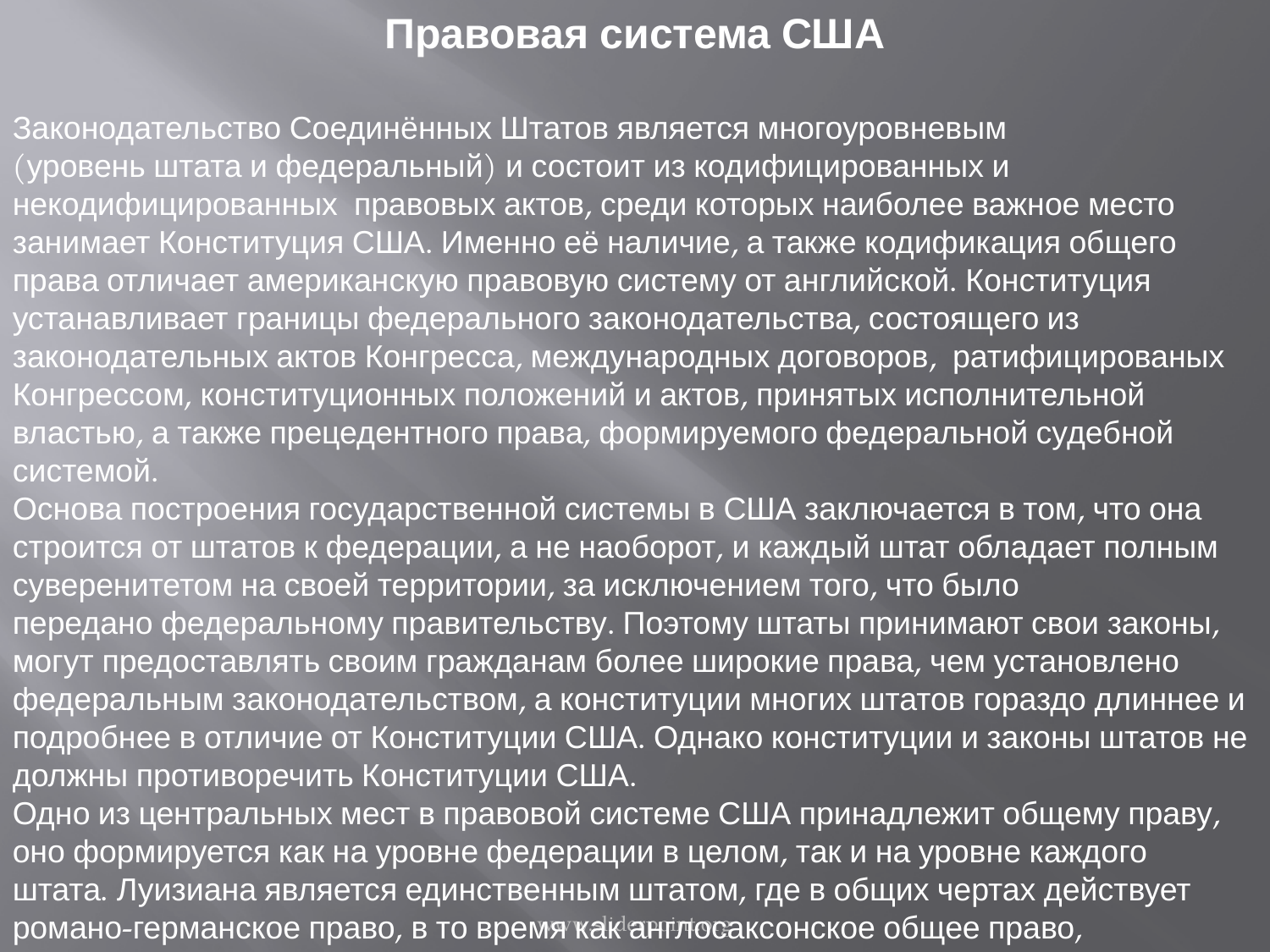

Правовая система США

Законодательство Соединённых Штатов является многоуровневым (уровень штата и федеральный) и состоит из кодифицированных и некодифицированных  правовых актов, среди которых наиболее важное место занимает Конституция США. Именно её наличие, а также кодификация общего права отличает американскую правовую систему от английской. Конституция устанавливает границы федерального законодательства, состоящего из законодательных актов Конгресса, международных договоров,  ратифицированых  Конгрессом, конституционных положений и актов, принятых исполнительной властью, а также прецедентного права, формируемого федеральной судебной системой.
Основа построения государственной системы в США заключается в том, что она строится от штатов к федерации, а не наоборот, и каждый штат обладает полным суверенитетом на своей территории, за исключением того, что было передано федеральному правительству. Поэтому штаты принимают свои законы, могут предоставлять своим гражданам более широкие права, чем установлено федеральным законодательством, а конституции многих штатов гораздо длиннее и подробнее в отличие от Конституции США. Однако конституции и законы штатов не должны противоречить Конституции США.
Одно из центральных мест в правовой системе США принадлежит общему праву, оно формируется как на уровне федерации в целом, так и на уровне каждого штата. Луизиана является единственным штатом, где в общих чертах действует романо-германское право, в то время как англосаксонское общее право, базирующееся на прецеденте, проникло сюда лишь в очень слабой степени.

www.sliderpoint.org